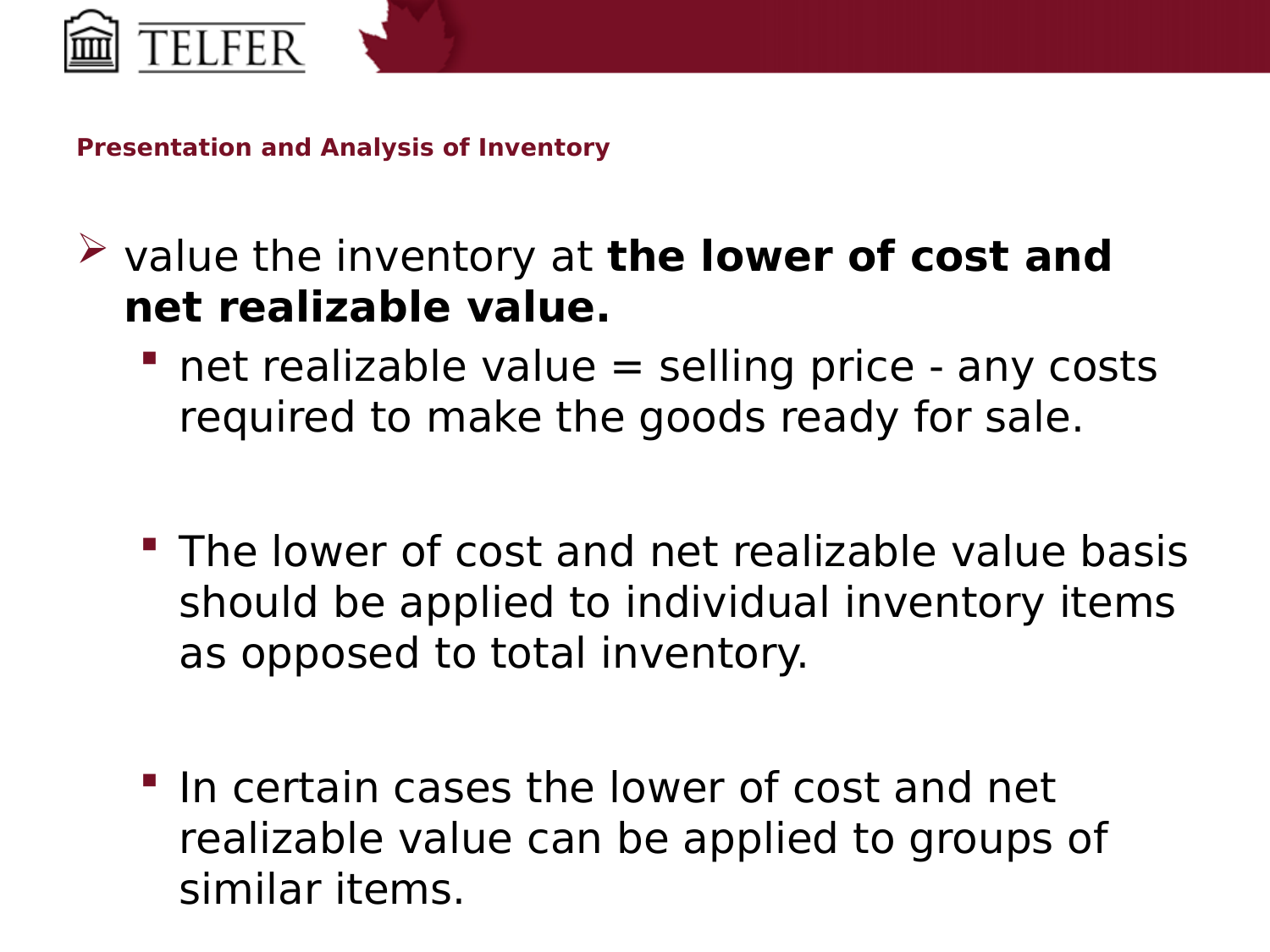

# Presentation and Analysis of Inventory
value the inventory at the lower of cost and net realizable value.
net realizable value = selling price - any costs required to make the goods ready for sale.

The lower of cost and net realizable value basis should be applied to individual inventory items as opposed to total inventory.

In certain cases the lower of cost and net realizable value can be applied to groups of similar items.